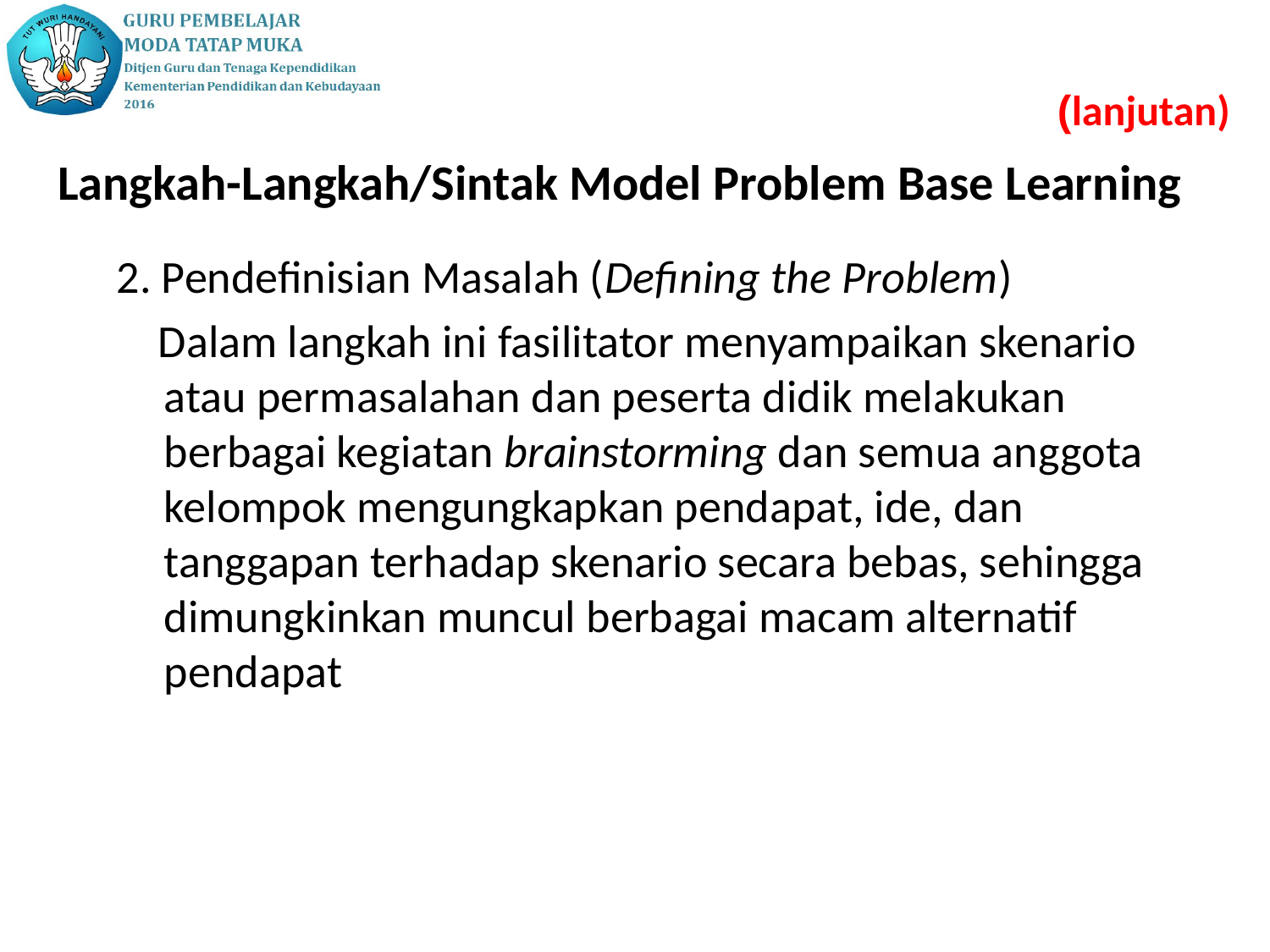

Langkah-Langkah/Sintak Model Problem Base Learning
2. Pendefinisian Masalah (Defining the Problem)
    Dalam langkah ini fasilitator menyampaikan skenario atau permasalahan dan peserta didik melakukan berbagai kegiatan brainstorming dan semua anggota kelompok mengungkapkan pendapat, ide, dan tanggapan terhadap skenario secara bebas, sehingga dimungkinkan muncul berbagai macam alternatif pendapat